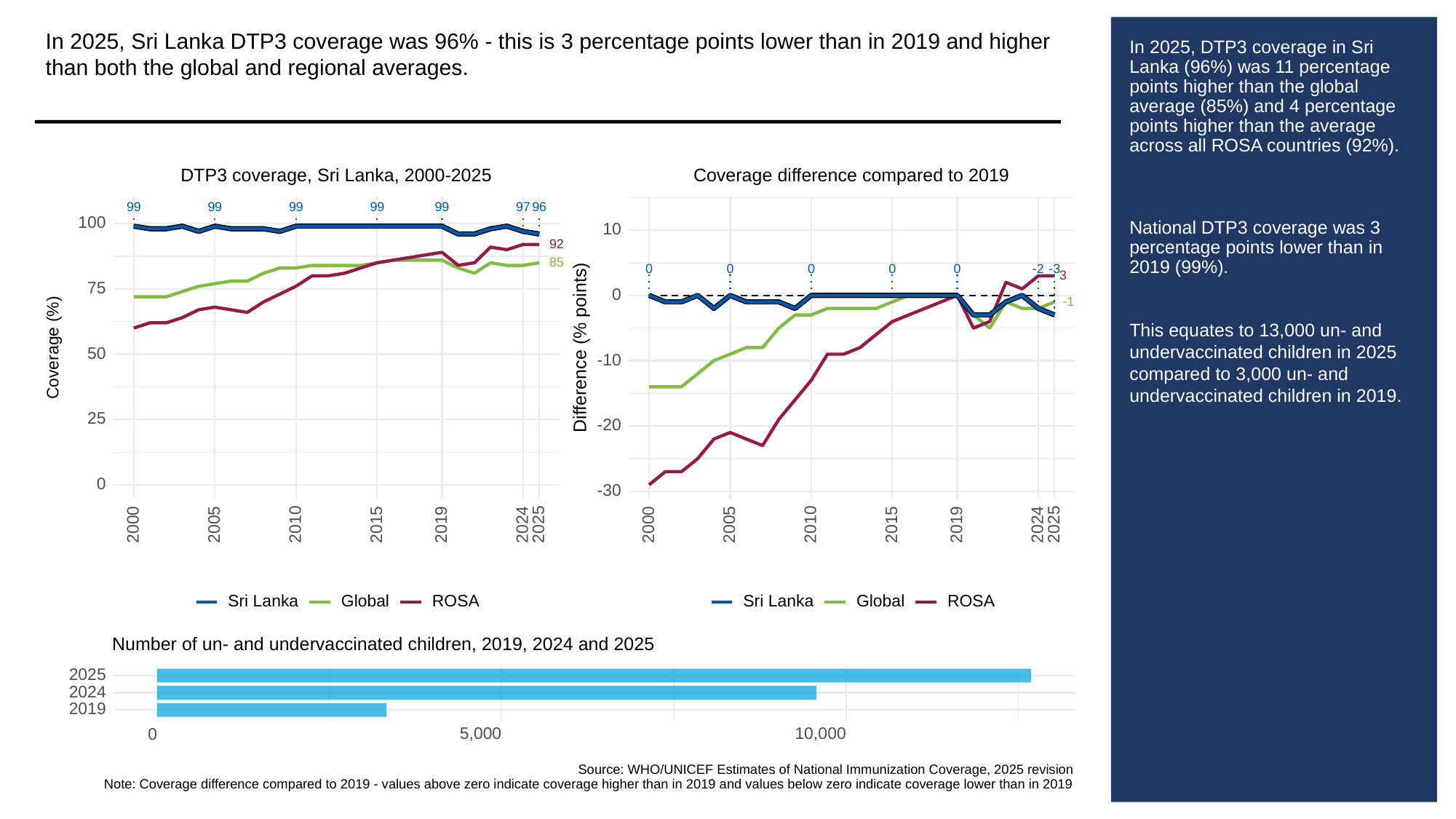

In 2025, Sri Lanka DTP3 coverage was 96% - this is 3 percentage points lower than in 2019 and higher than both the global and regional averages.
# In 2025, DTP3 coverage in Sri Lanka (96%) was 11 percentage points higher than the global average (85%) and 4 percentage points higher than the average across all ROSA countries (92%).

National DTP3 coverage was 3 percentage points lower than in 2019 (99%).

This equates to 13,000 un- and undervaccinated children in 2025 compared to 3,000 un- and undervaccinated children in 2019.

DTP3 coverage, Sri Lanka, 2000-2025
Coverage difference compared to 2019

99
99
99
99
99
97
96
100

10

92

85

-3
0
0
0
0
0
-2
3

75

0

-1

Difference (% points)
Coverage (%)
50

-10

25

-20

0

-30

2000
2005
2010
2015
2019
2024
2025
2000
2005
2010
2015
2019
2024
2025
ROSA
ROSA
Sri Lanka
Global
Sri Lanka
Global

Number of un- and undervaccinated children, 2019, 2024 and 2025

2025

2024

2019

5,000
10,000
0
Source: WHO/UNICEF Estimates of National Immunization Coverage, 2025 revision
Note: Coverage difference compared to 2019 - values above zero indicate coverage higher than in 2019 and values below zero indicate coverage lower than in 2019